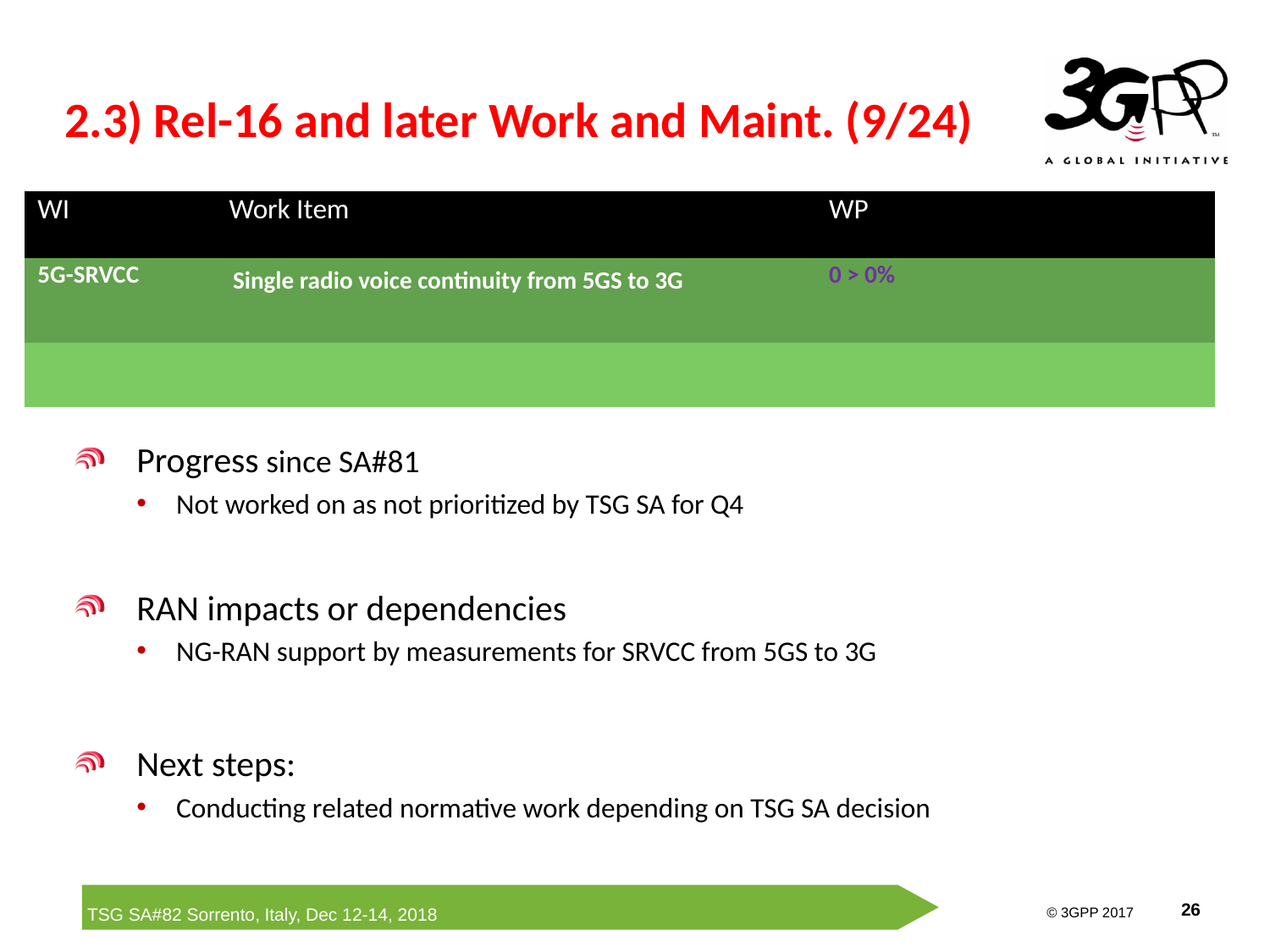

# 2.3) Rel-16 and later Work and Maint. (9/24)
| WI | Work Item | WP |  |  |
| --- | --- | --- | --- | --- |
| 5G-SRVCC | Single radio voice continuity from 5GS to 3G | 0 > 0% |  |  |
|  |  |  |  |  |
Progress since SA#81
Not worked on as not prioritized by TSG SA for Q4

RAN impacts or dependencies
NG-RAN support by measurements for SRVCC from 5GS to 3G

Next steps:
Conducting related normative work depending on TSG SA decision